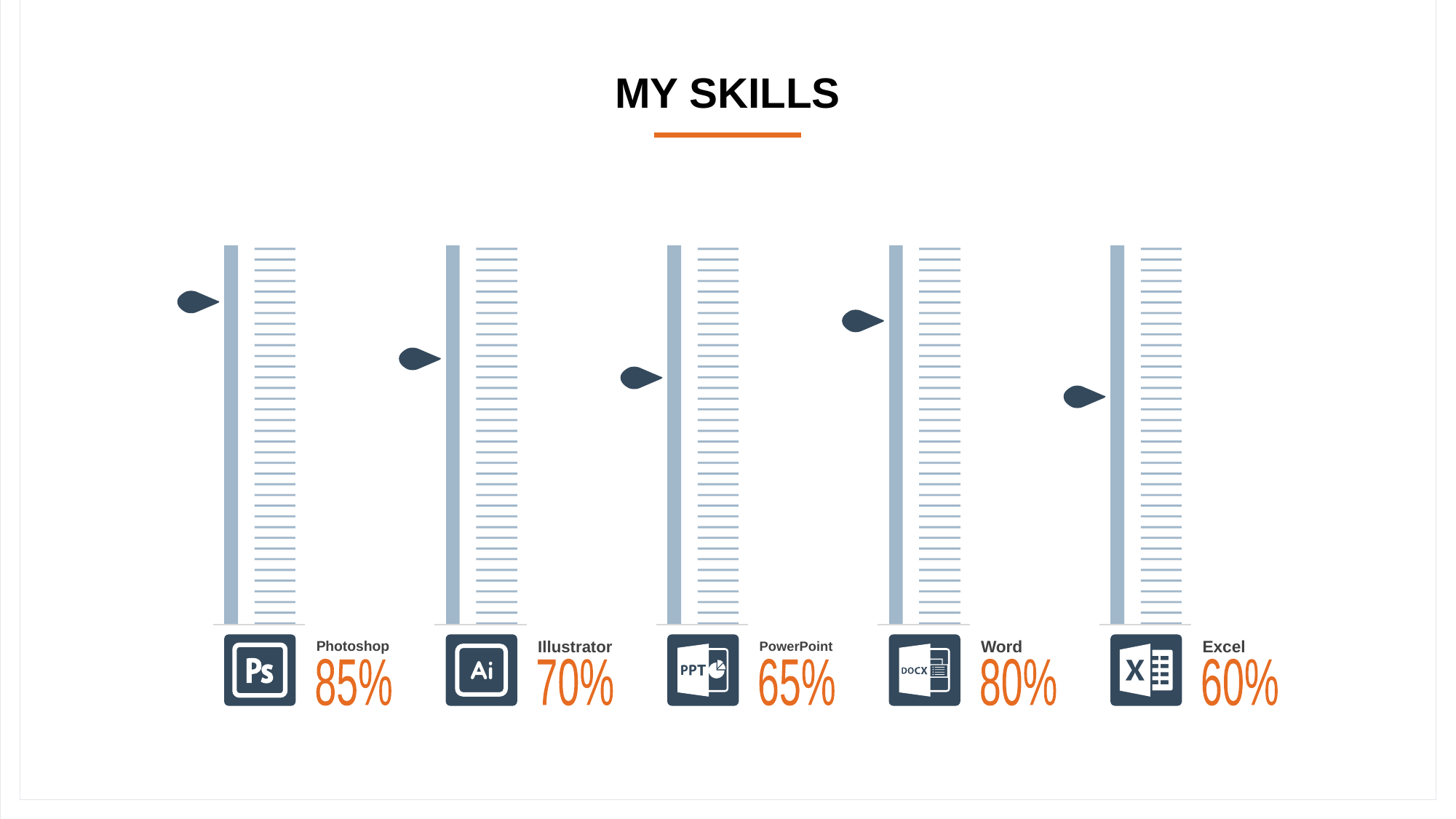

# MY SKILLS

Photoshop
85%

Illustrator
70%

PowerPoint
65%

Word
80%

Excel
60%